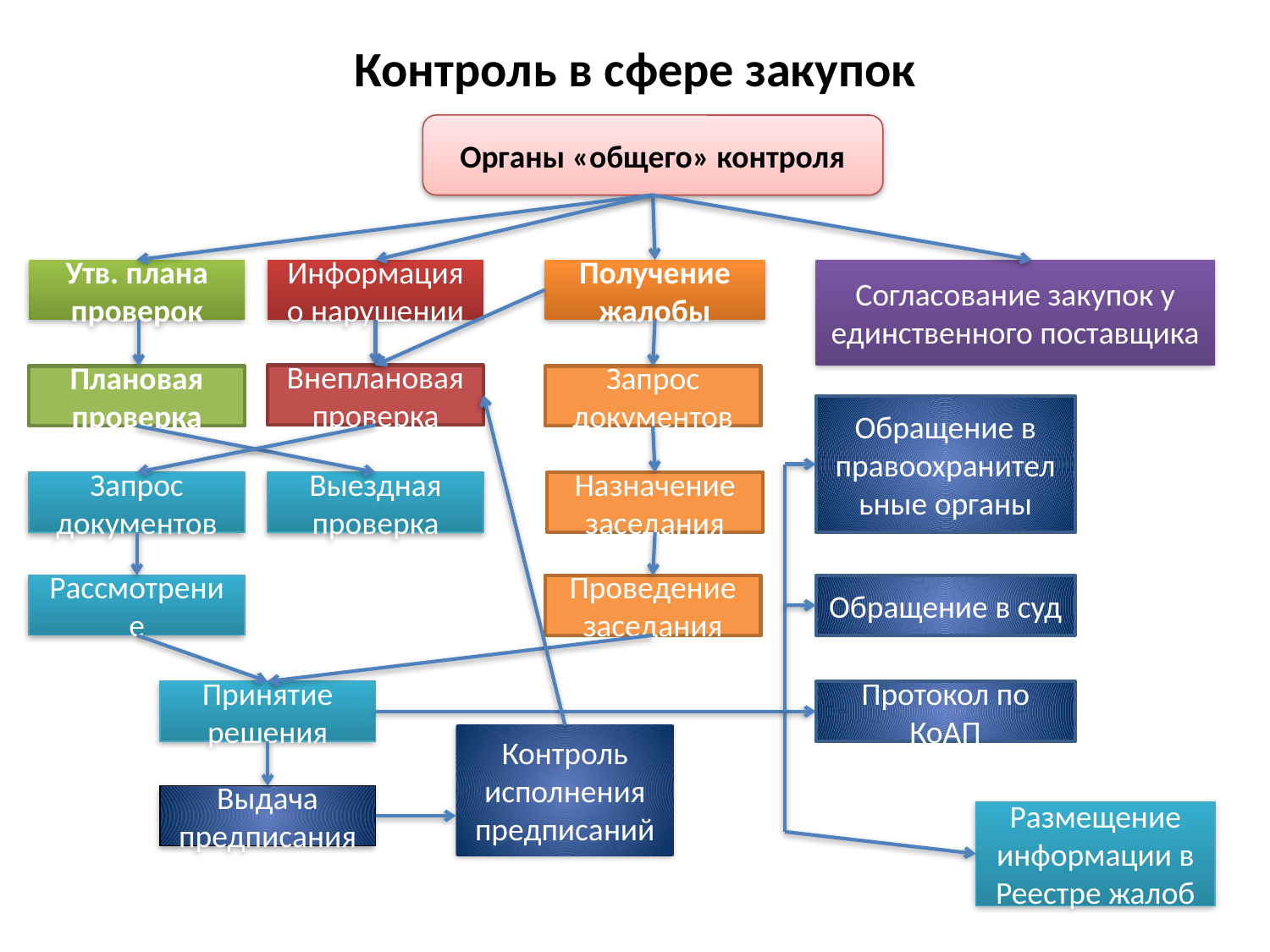

# Контроль в сфере закупок
Органы «общего» контроля
Утв. плана проверок
Информация о нарушении
Получение жалобы
Согласование закупок у единственного поставщика
Внеплановая проверка
Плановая проверка
Запрос документов
Обращение в правоохранительные органы
Запрос документов
Выездная проверка
Назначение заседания
Рассмотрение
Проведение заседания
Обращение в суд
Принятие решения
Протокол по КоАП
Контроль исполнения предписаний
Выдача предписания
Размещение информации в Реестре жалоб